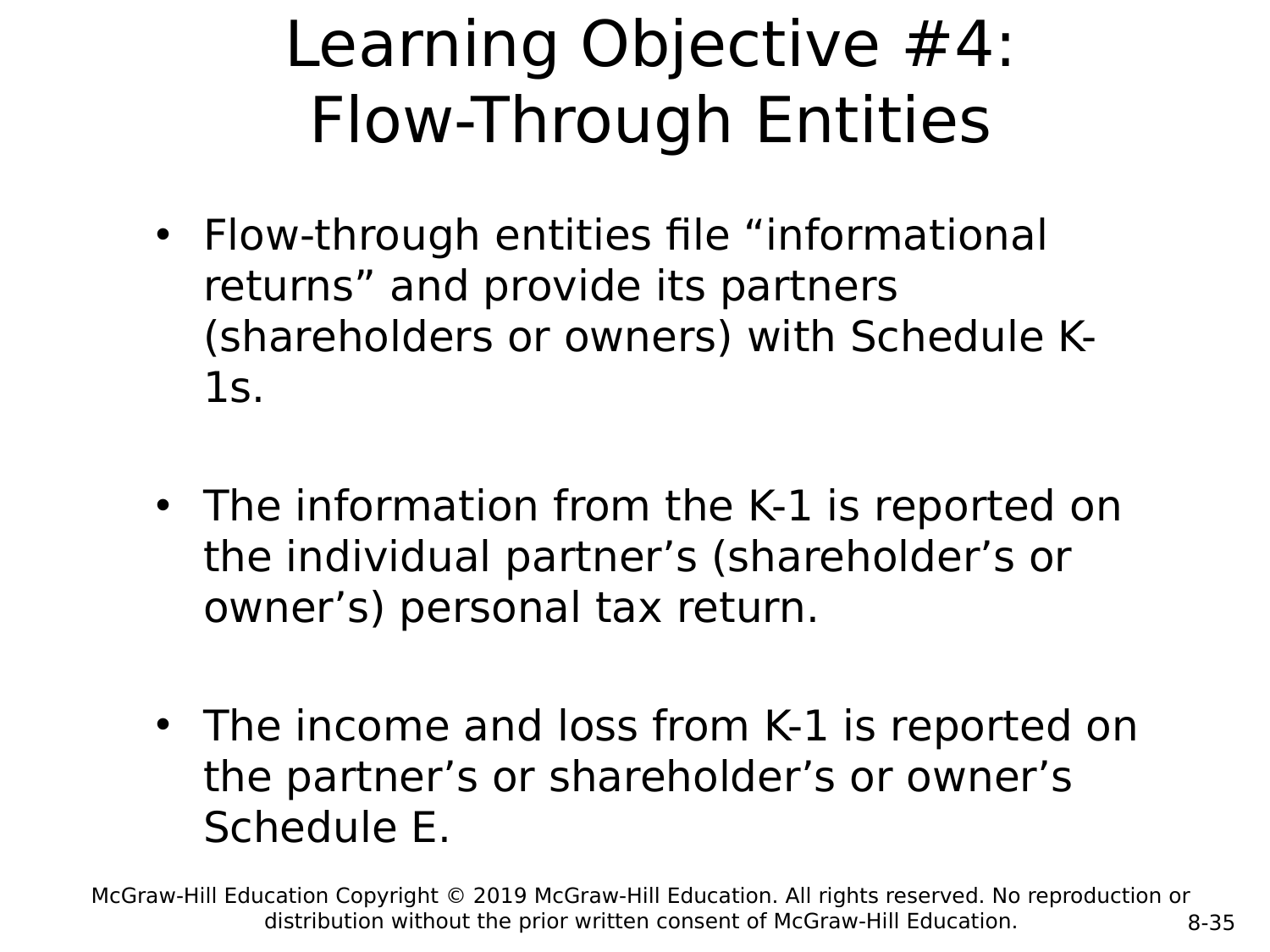

# Learning Objective #4: Flow-Through Entities
Flow-through entities file “informational returns” and provide its partners (shareholders or owners) with Schedule K-1s.

The information from the K-1 is reported on the individual partner’s (shareholder’s or owner’s) personal tax return.

The income and loss from K-1 is reported on the partner’s or shareholder’s or owner’s Schedule E.

McGraw-Hill Education Copyright © 2019 McGraw-Hill Education. All rights reserved. No reproduction or distribution without the prior written consent of McGraw-Hill Education.
8-35